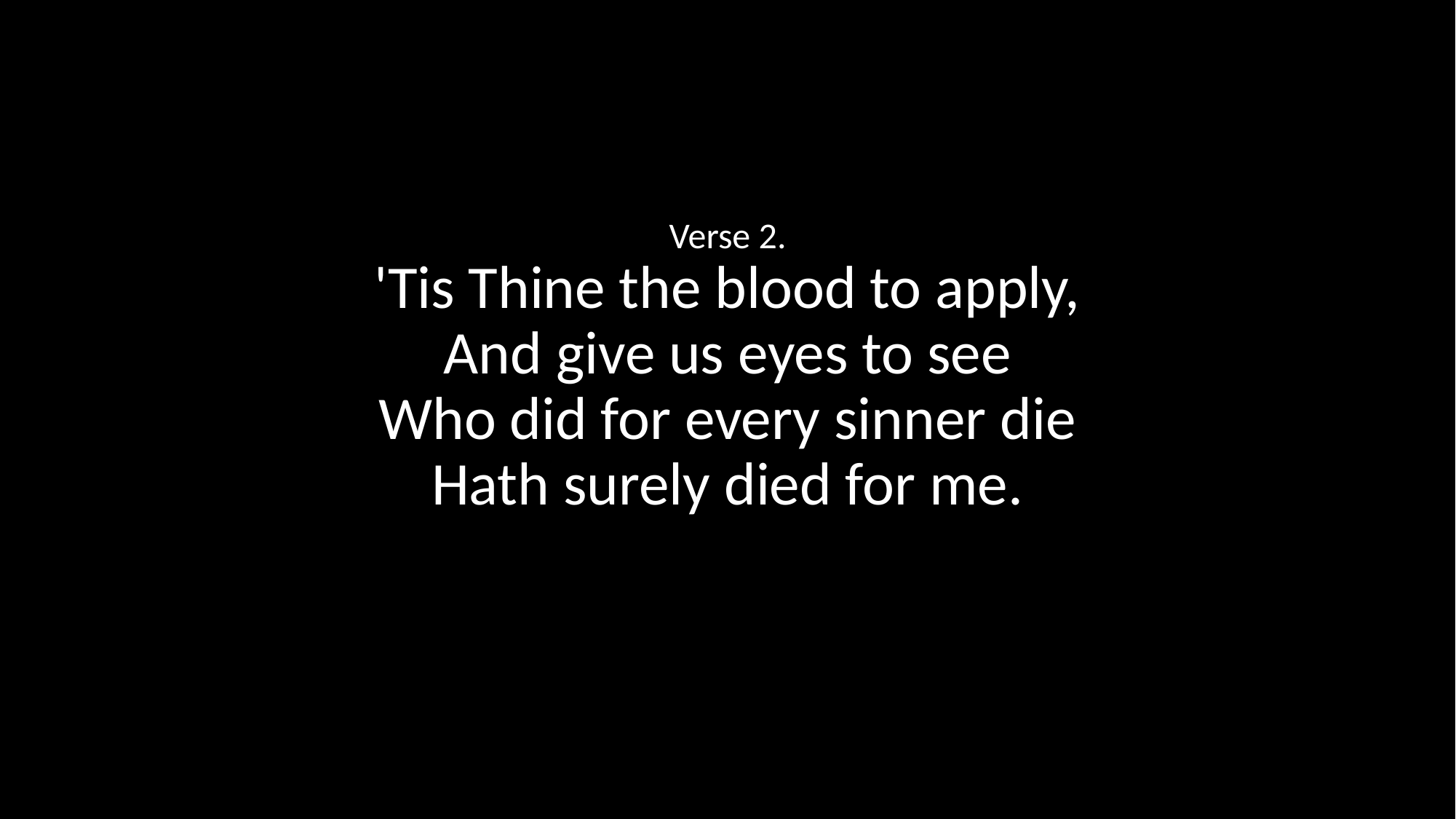

Verse 2.
'Tis Thine the blood to apply,
And give us eyes to see
Who did for every sinner die
Hath surely died for me.